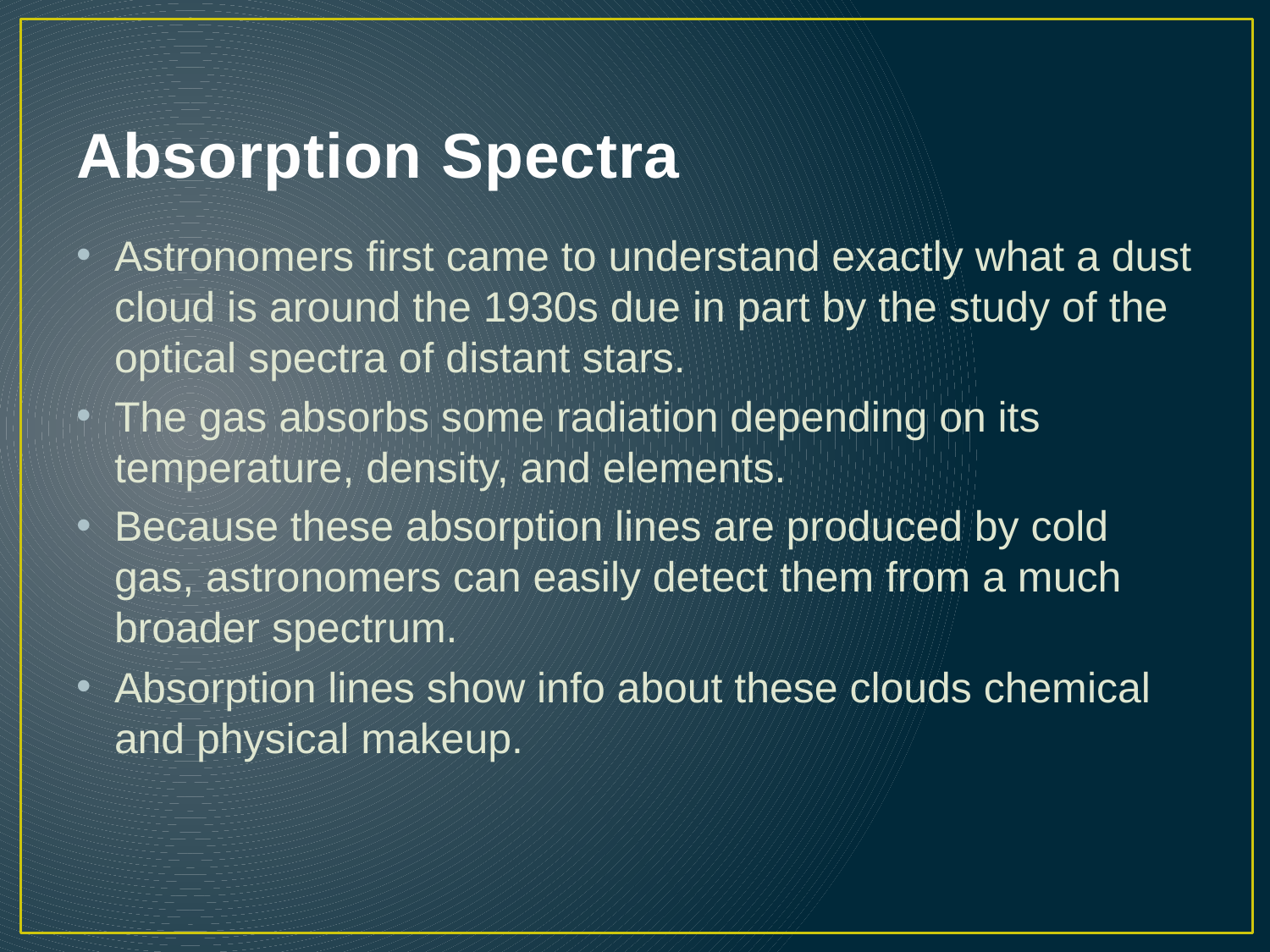

# Absorption Spectra
Astronomers first came to understand exactly what a dust cloud is around the 1930s due in part by the study of the optical spectra of distant stars.
The gas absorbs some radiation depending on its temperature, density, and elements.
Because these absorption lines are produced by cold gas, astronomers can easily detect them from a much broader spectrum.
Absorption lines show info about these clouds chemical and physical makeup.